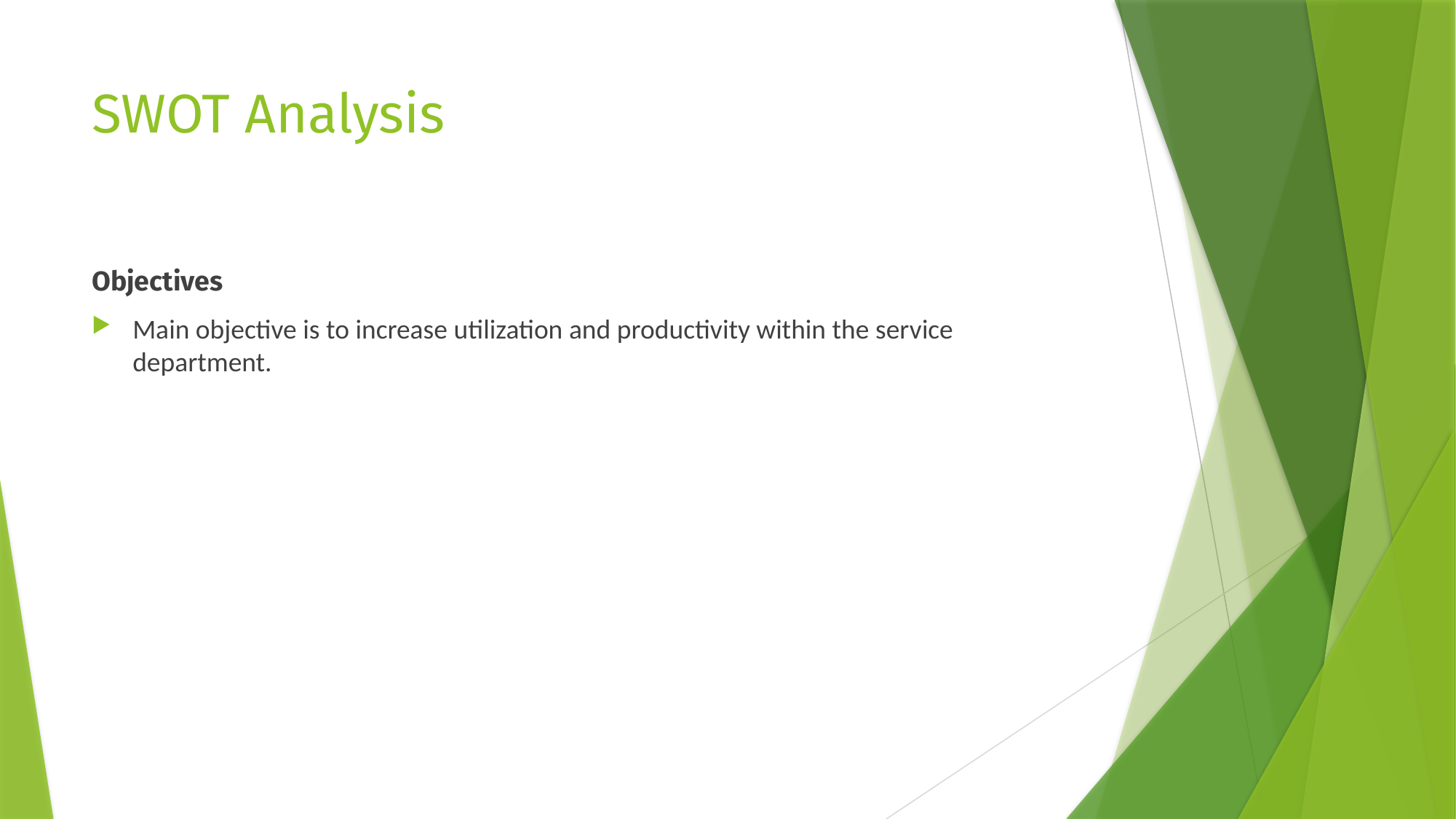

# SWOT Analysis
Objectives
Main objective is to increase utilization and productivity within the service department.